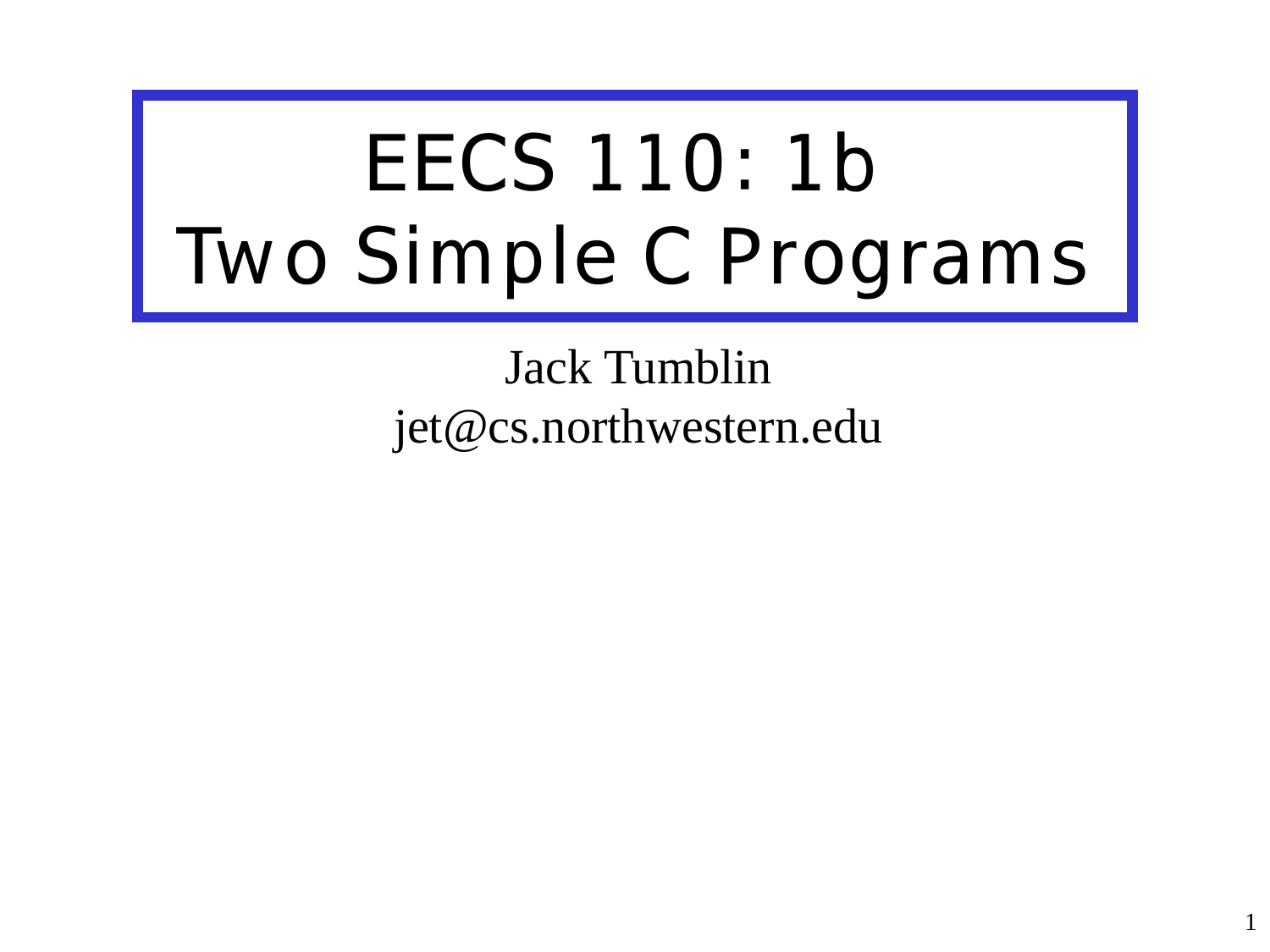

# EECS 110: 1b Two Simple C Programs
Jack Tumblin
jet@cs.northwestern.edu
1